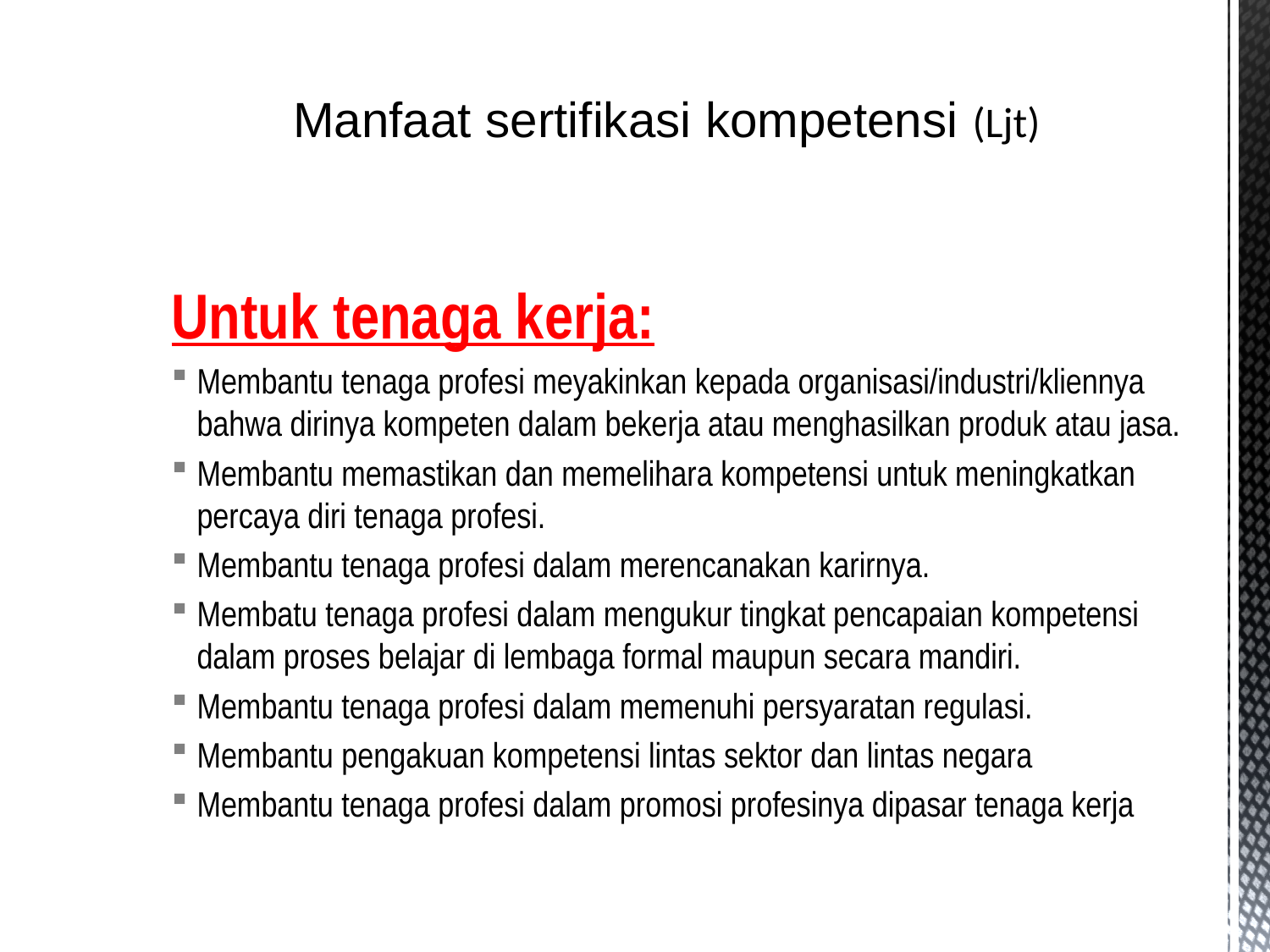

# Manfaat sertifikasi kompetensi (Ljt)
Untuk tenaga kerja:
Membantu tenaga profesi meyakinkan kepada organisasi/industri/kliennya bahwa dirinya kompeten dalam bekerja atau menghasilkan produk atau jasa.
Membantu memastikan dan memelihara kompetensi untuk meningkatkan percaya diri tenaga profesi.
Membantu tenaga profesi dalam merencanakan karirnya.
Membatu tenaga profesi dalam mengukur tingkat pencapaian kompetensi dalam proses belajar di lembaga formal maupun secara mandiri.
Membantu tenaga profesi dalam memenuhi persyaratan regulasi.
Membantu pengakuan kompetensi lintas sektor dan lintas negara
Membantu tenaga profesi dalam promosi profesinya dipasar tenaga kerja